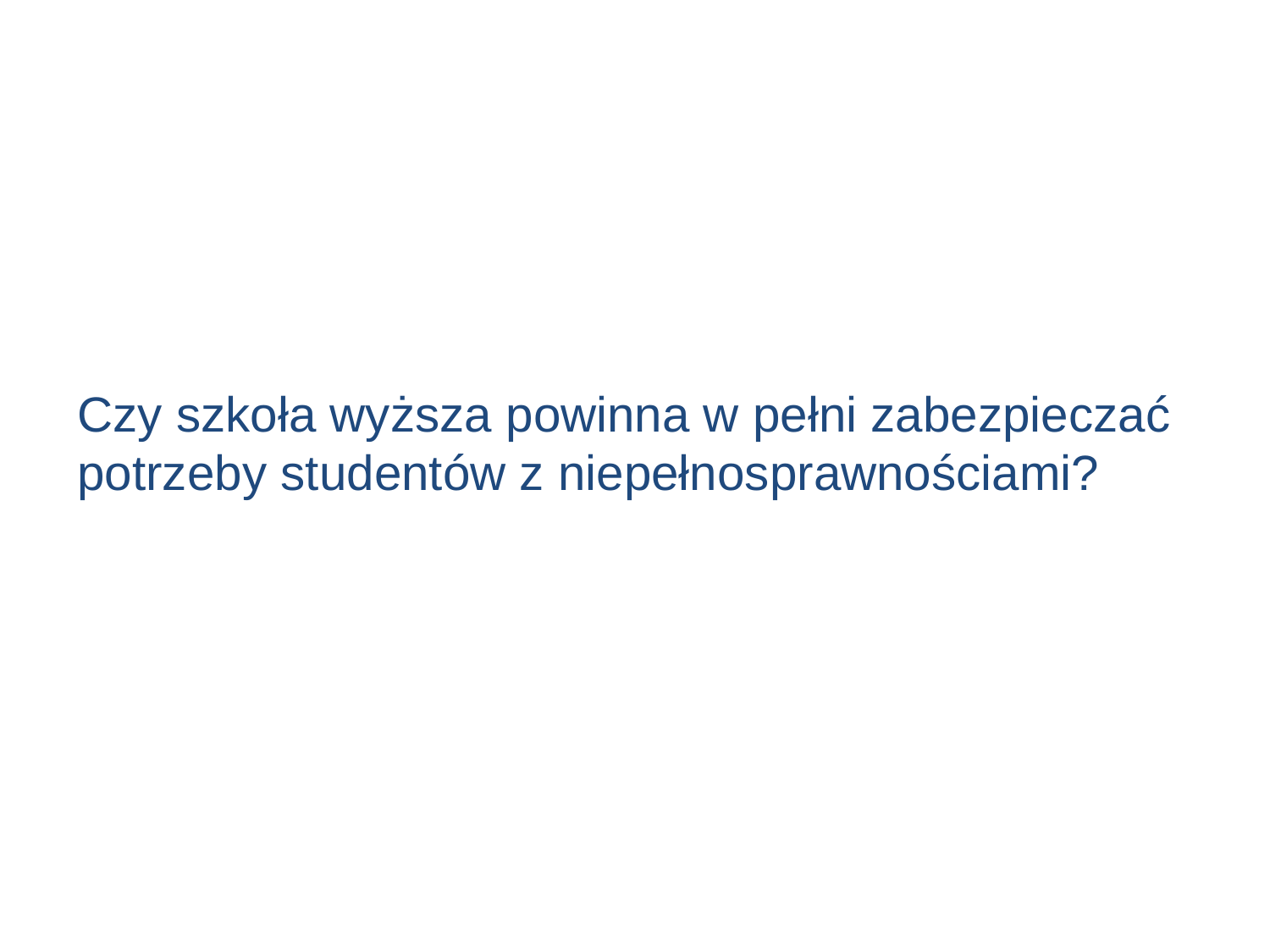

Czy szkoła wyższa powinna w pełni zabezpieczać potrzeby studentów z niepełnosprawnościami?